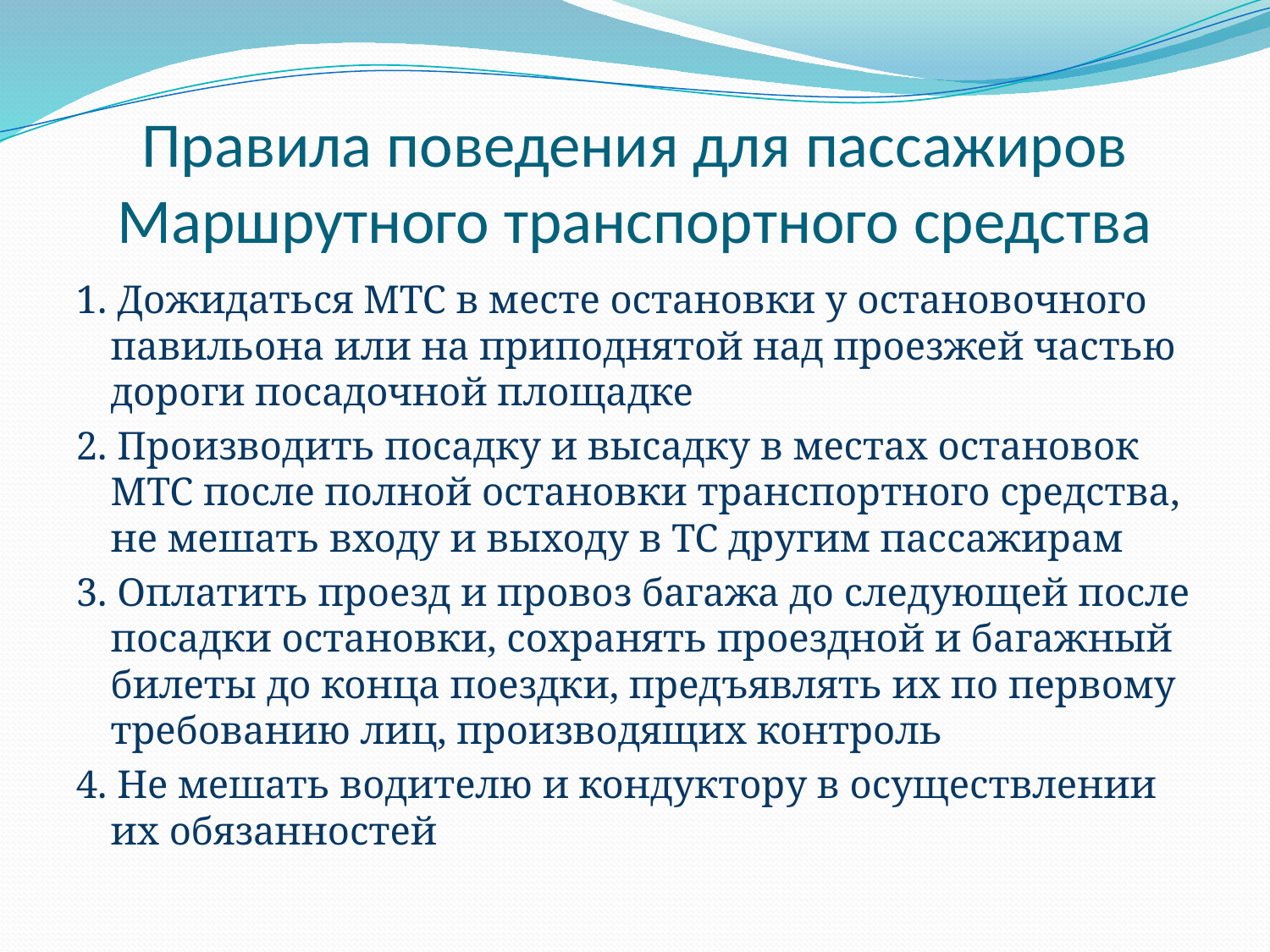

# Правила поведения для пассажиров Маршрутного транспортного средства
1. Дожидаться МТС в месте остановки у остановочного павильона или на приподнятой над проезжей частью дороги посадочной площадке
2. Производить посадку и высадку в местах остановок МТС после полной остановки транспортного средства, не мешать входу и выходу в ТС другим пассажирам
3. Оплатить проезд и провоз багажа до следующей после посадки остановки, сохранять проездной и багажный билеты до конца поездки, предъявлять их по первому требованию лиц, производящих контроль
4. Не мешать водителю и кондуктору в осуществлении их обязанностей